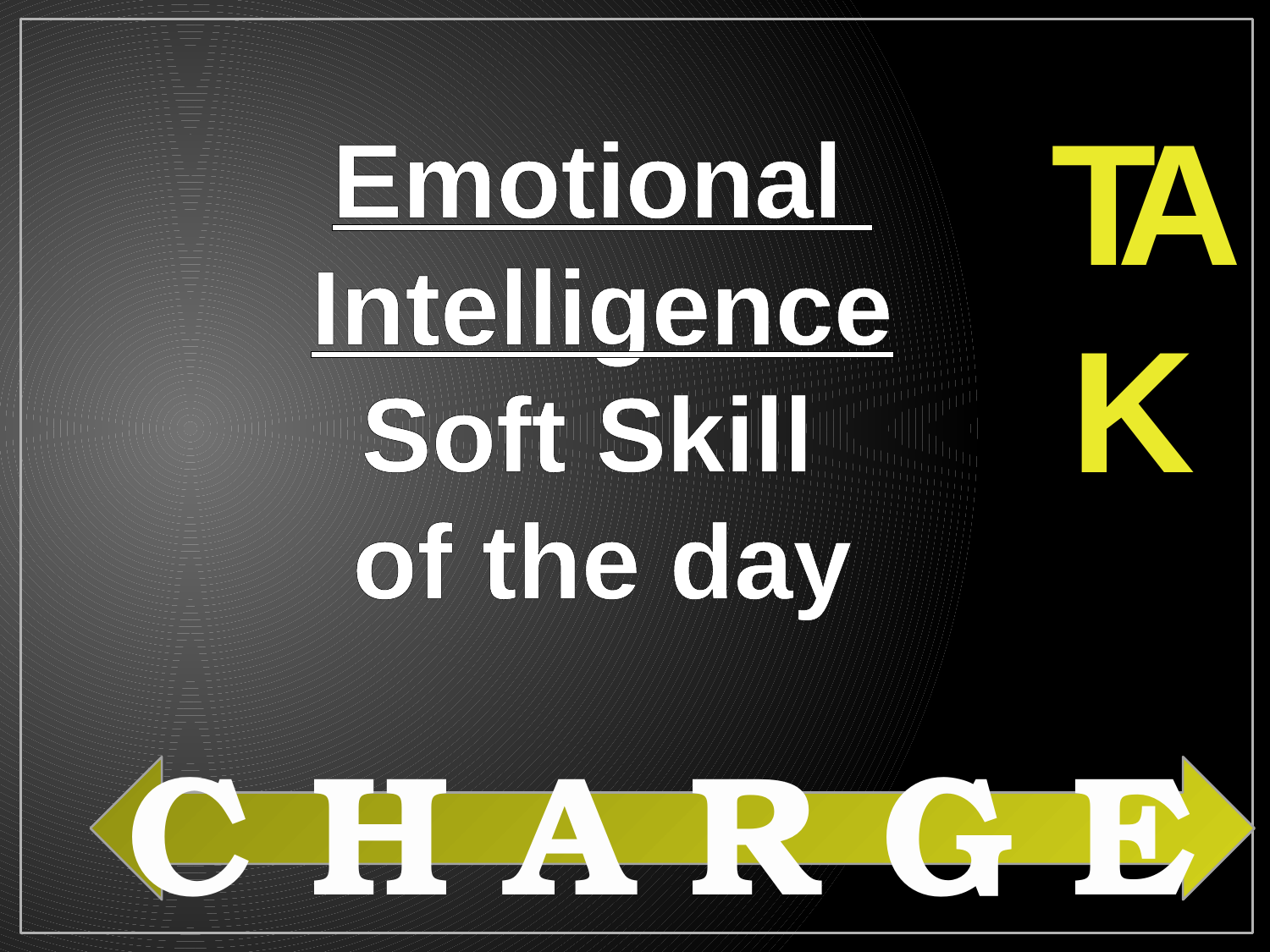

TAK
Emotional
Intelligence
Soft Skill
of the day
C H A R G E